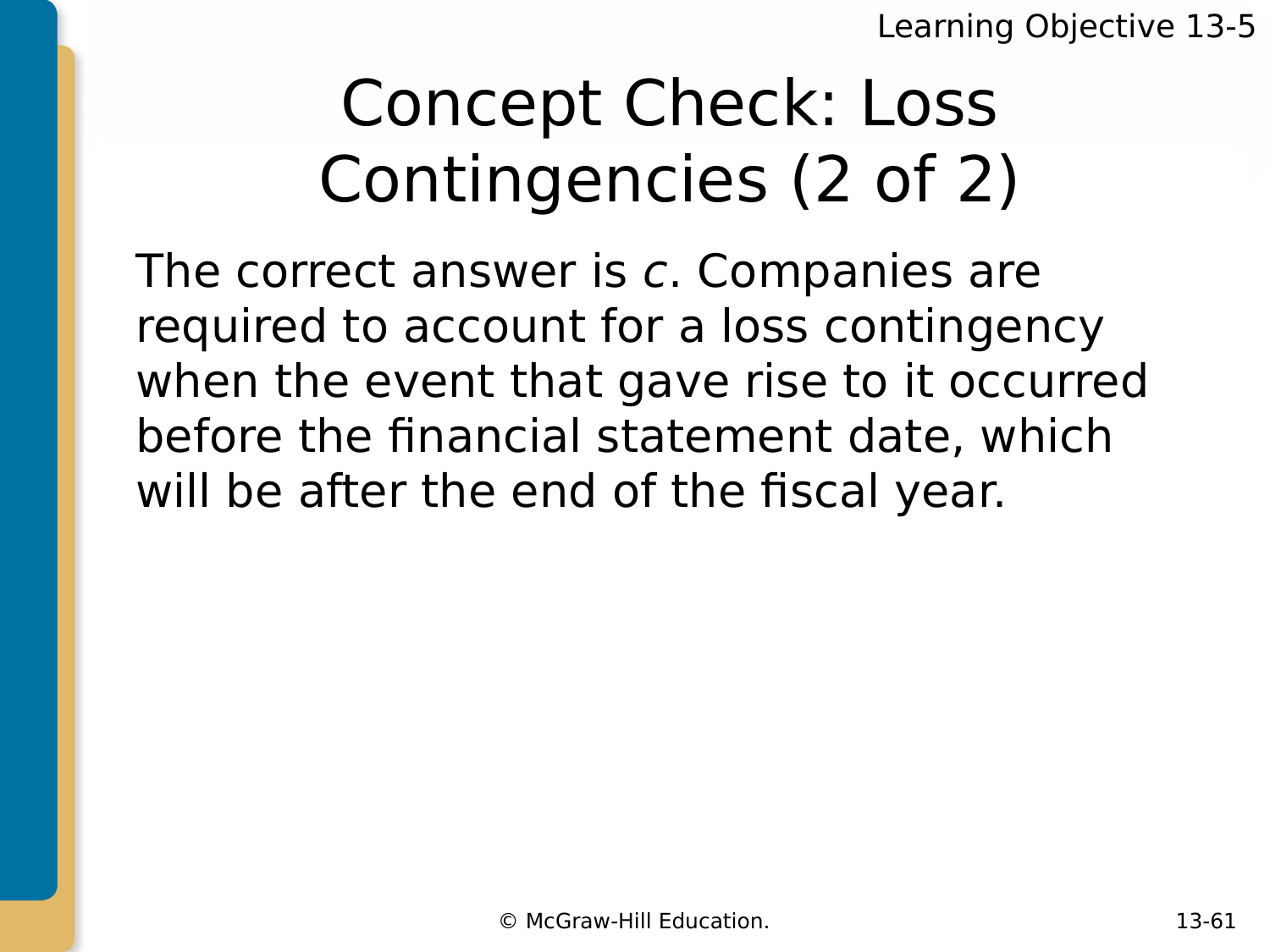

Learning Objective 13-5
# Concept Check: Loss Contingencies (2 of 2)
The correct answer is c. Companies are required to account for a loss contingency when the event that gave rise to it occurred before the financial statement date, which will be after the end of the fiscal year.